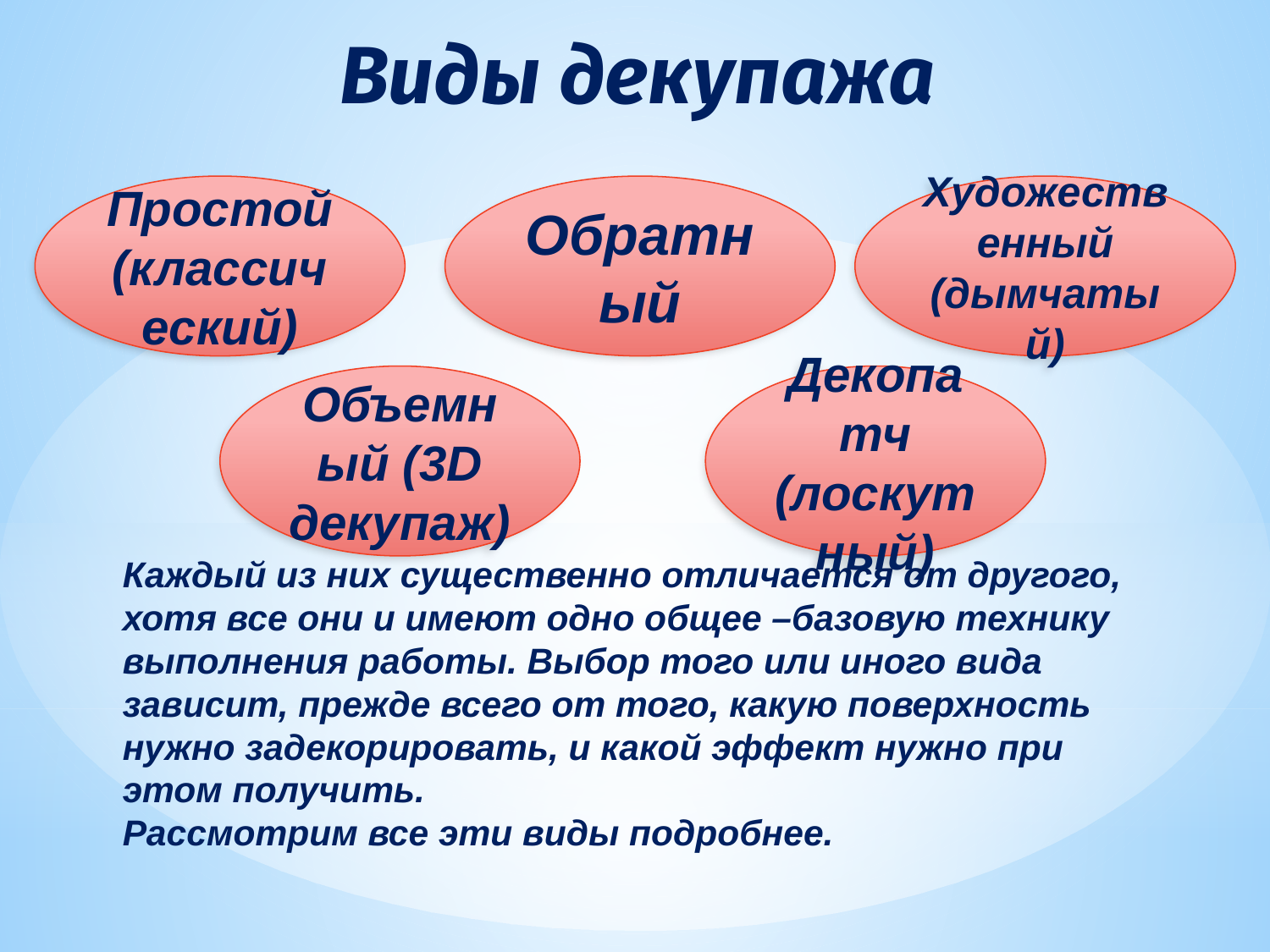

# Виды декупажа
Простой
(классический)
Обратный
Художественный (дымчатый)

Каждый из них существенно отличается от другого, хотя все они и имеют одно общее –базовую технику выполнения работы. Выбор того или иного вида зависит, прежде всего от того, какую поверхность нужно задекорировать, и какой эффект нужно при этом получить. 
Рассмотрим все эти виды подробнее.

Объемный (3D декупаж)
Декопатч (лоскутный)